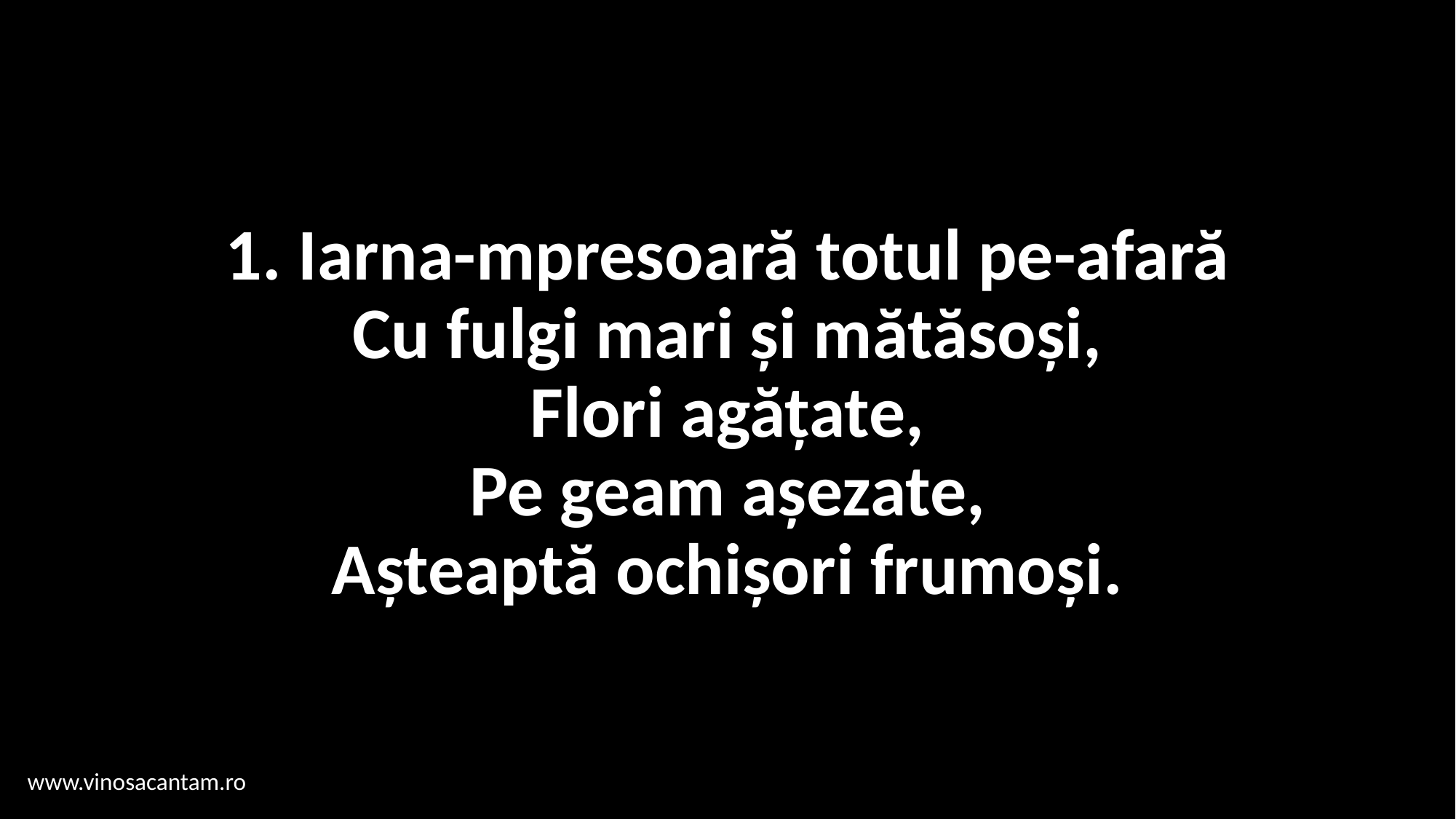

# 1. Iarna-mpresoară totul pe-afară Cu fulgi mari și mătăsoși, Flori agățate, Pe geam așezate, Așteaptă ochișori frumoși.
www.vinosacantam.ro